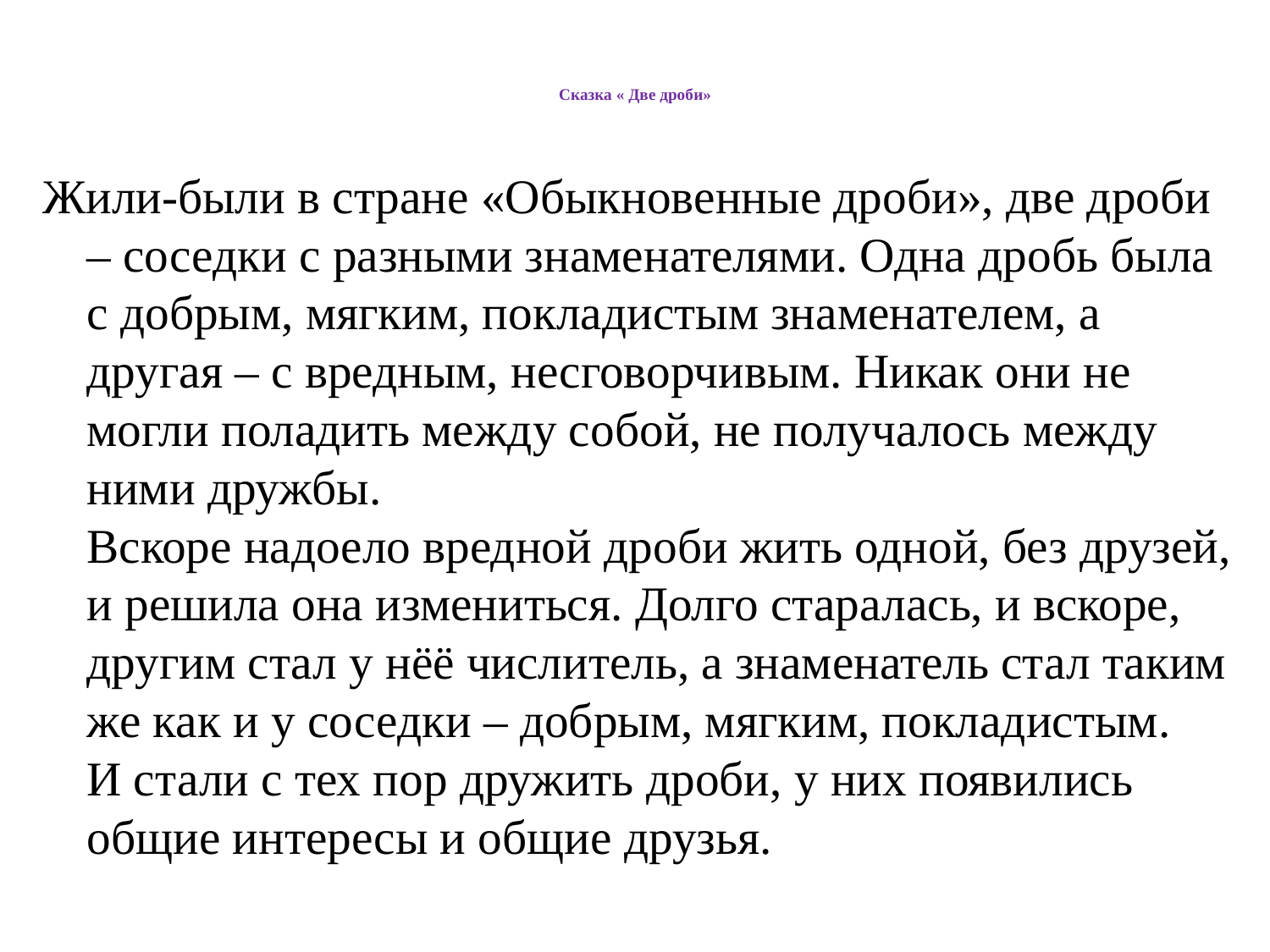

# Сказка « Две дроби»
Жили-были в стране «Обыкновенные дроби», две дроби – соседки с разными знаменателями. Одна дробь была с добрым, мягким, покладистым знаменателем, а другая – с вредным, несговорчивым. Никак они не могли поладить между собой, не получалось между ними дружбы. 
Вскоре надоело вредной дроби жить одной, без друзей, и решила она измениться. Долго старалась, и вскоре, другим стал у нёё числитель, а знаменатель стал таким же как и у соседки – добрым, мягким, покладистым. 
И стали с тех пор дружить дроби, у них появились общие интересы и общие друзья.